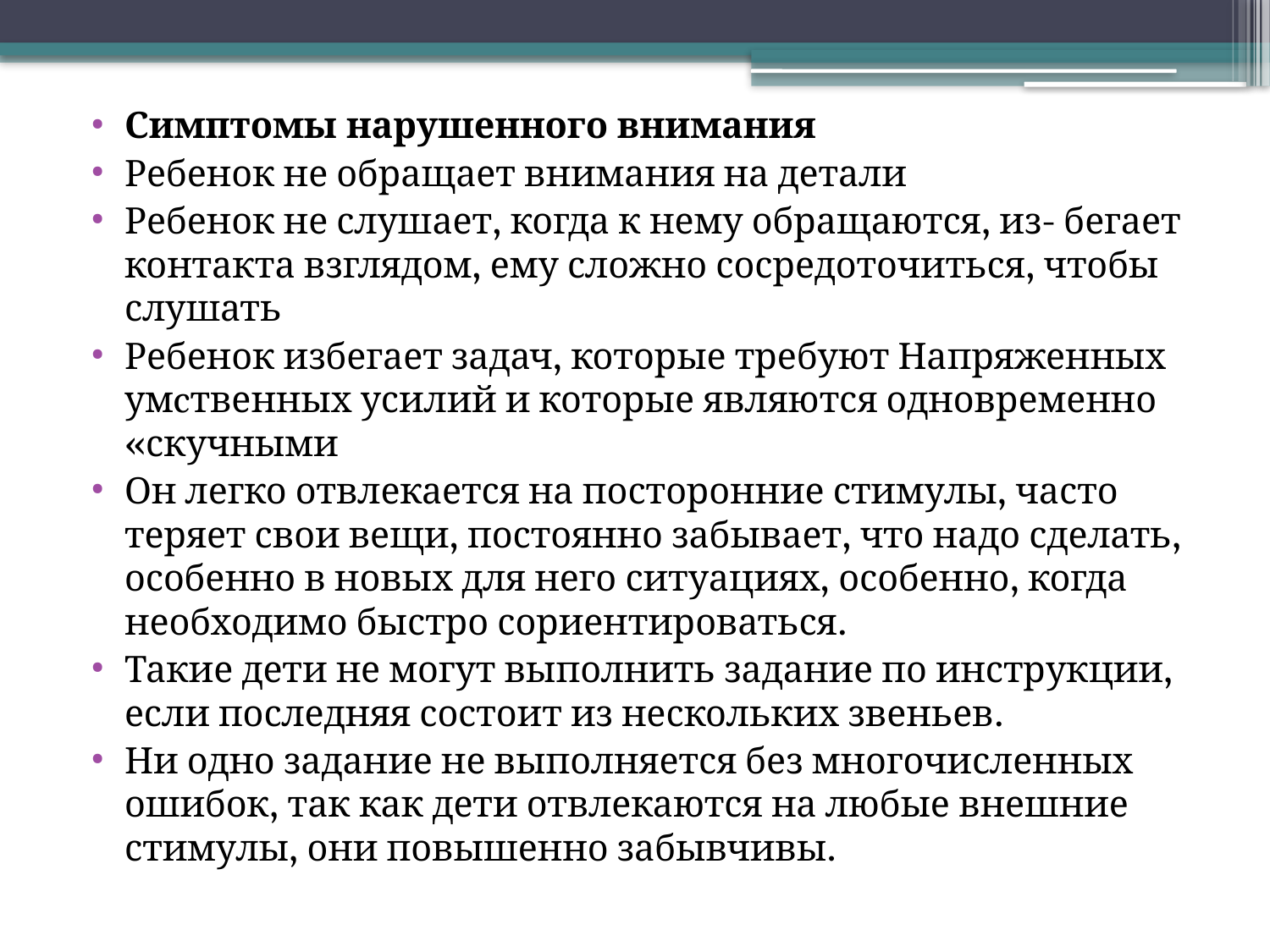

Симптомы нарушенного внимания
Ребенок не обращает внимания на детали
Ребенок не слушает, когда к нему обращаются, из- бегает контакта взглядом, ему сложно сосредоточиться, чтобы слушать
Ребенок избегает задач, которые требуют Напряженных умcтвенных усилий и которые являются одновременно «скучными
Он легко отвлекается на посторонние стимулы, часто теряет свои вещи, постоянно забывает, что надо сделать, особенно в новых для него ситуациях, особенно, когда необходимо быстро сориентироваться.
Такие дети не могут выполнить задание по инструкции, если последняя состоит из нескольких звеньев.
Ни одно задание не выполняется без многочисленных ошибок, так как дети отвлекаются на любые внешние стимулы, они повышенно забывчивы.